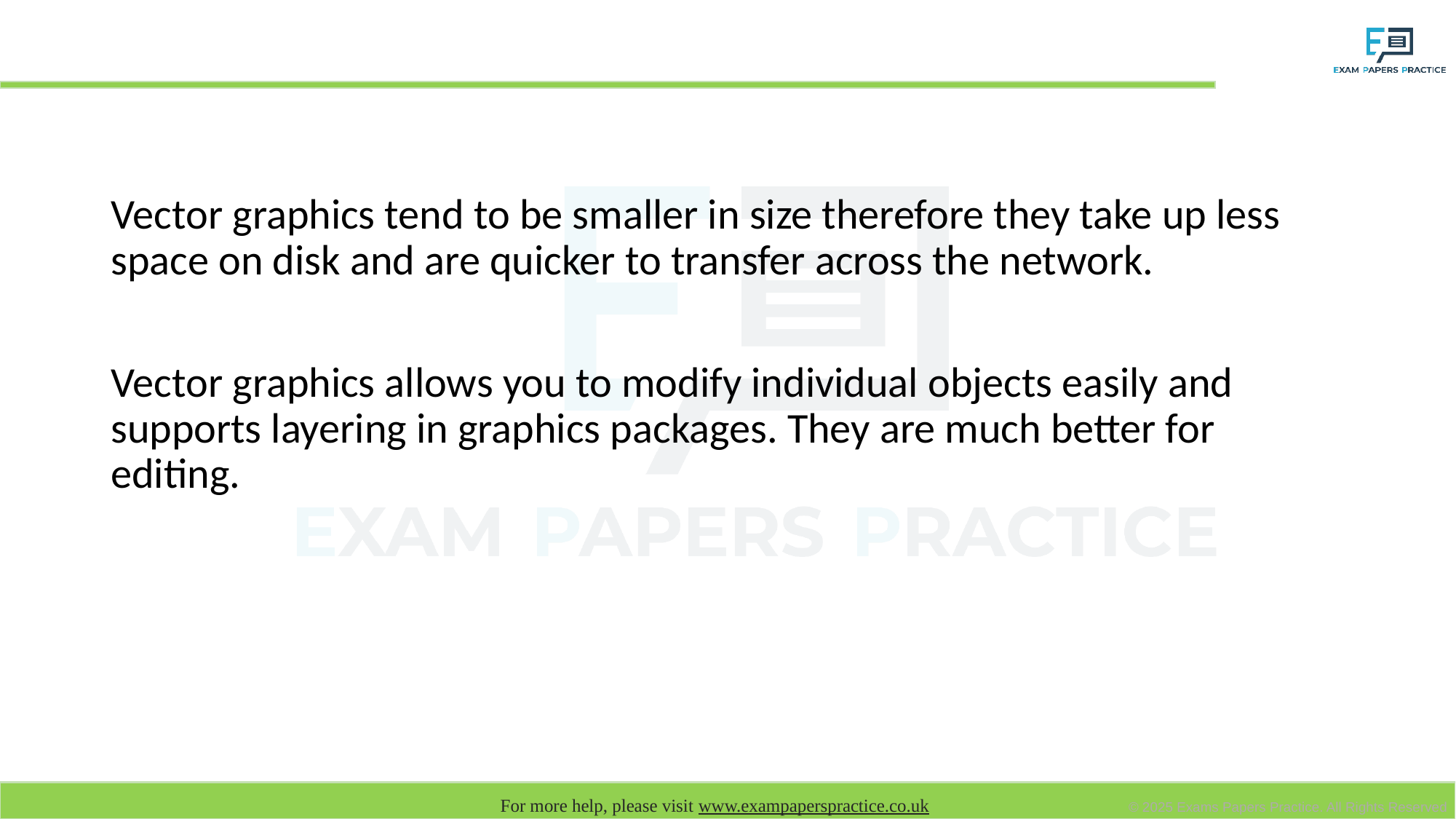

# Difference between vector and bitmap graphics

Vector graphics tend to be smaller in size therefore they take up less space on disk and are quicker to transfer across the network.

Vector graphics allows you to modify individual objects easily and supports layering in graphics packages. They are much better for editing.